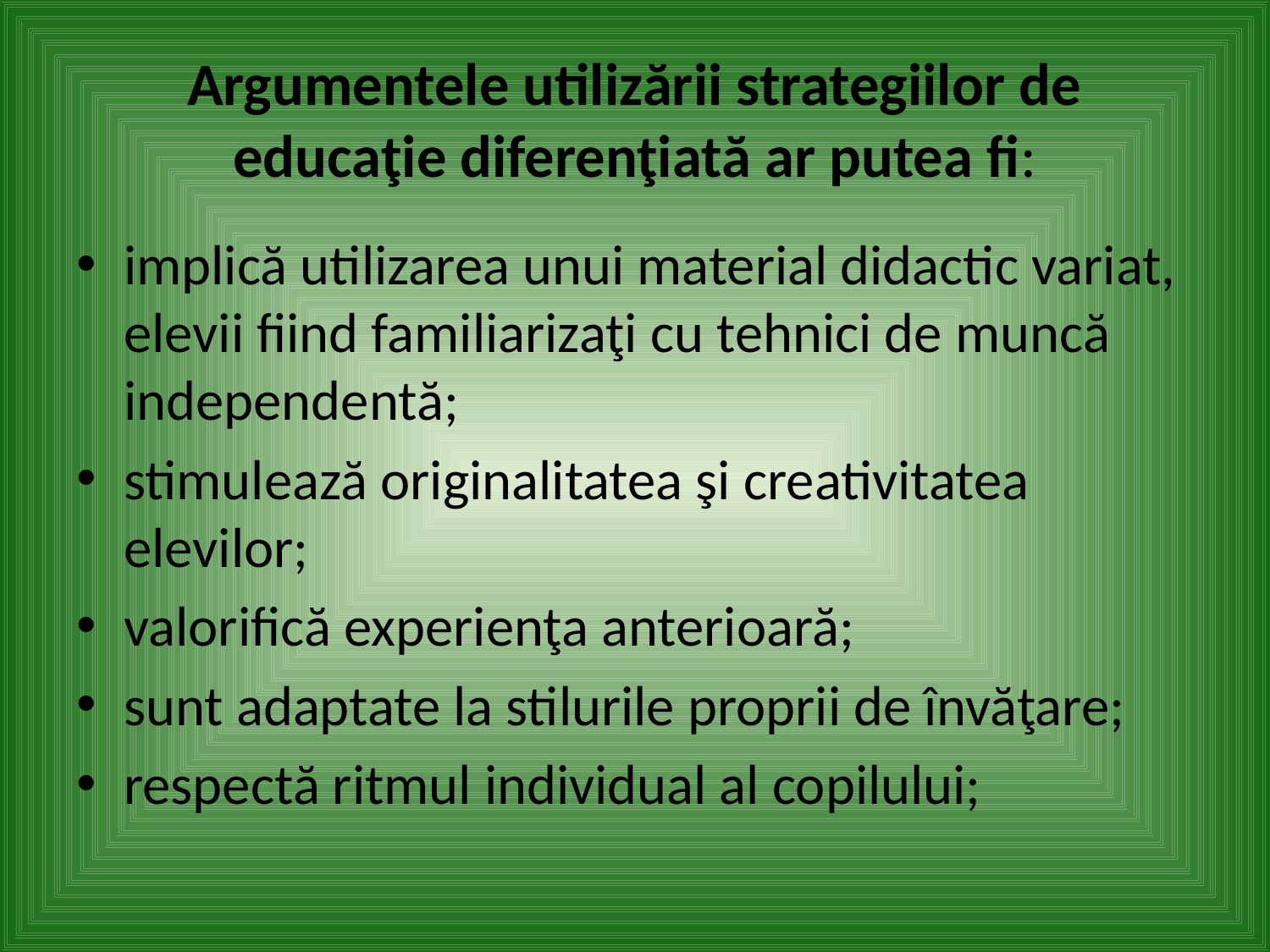

# Argumentele utilizării strategiilor de educaţie diferenţiată ar putea fi:
implică utilizarea unui material didactic variat, elevii fiind familiarizaţi cu tehnici de muncă independentă;
stimulează originalitatea şi creativitatea elevilor;
valorifică experienţa anterioară;
sunt adaptate la stilurile proprii de învăţare;
respectă ritmul individual al copilului;